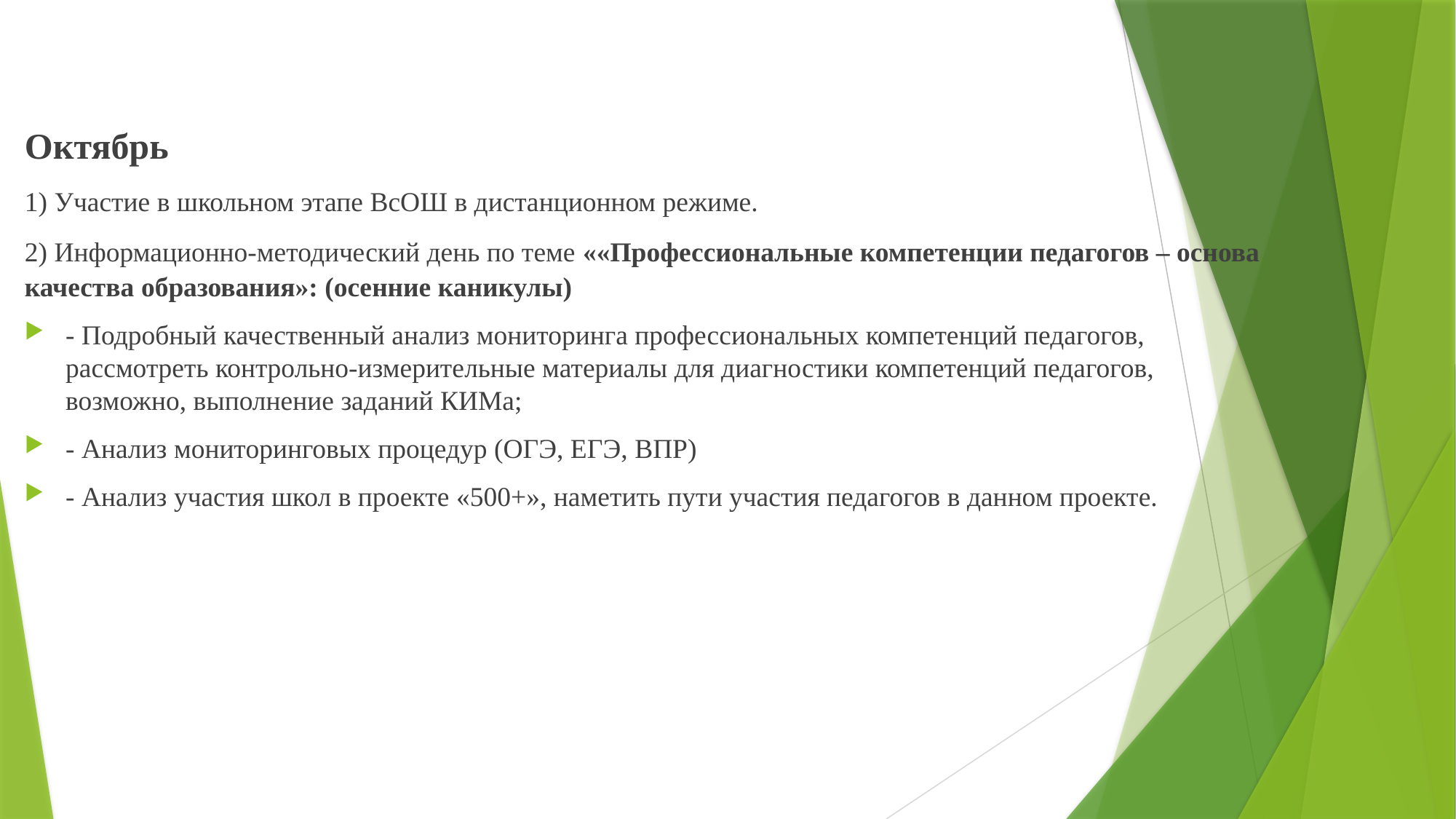

Октябрь
1) Участие в школьном этапе ВсОШ в дистанционном режиме.
2) Информационно-методический день по теме ««Профессиональные компетенции педагогов – основа качества образования»: (осенние каникулы)
- Подробный качественный анализ мониторинга профессиональных компетенций педагогов, рассмотреть контрольно-измерительные материалы для диагностики компетенций педагогов, возможно, выполнение заданий КИМа;
- Анализ мониторинговых процедур (ОГЭ, ЕГЭ, ВПР)
- Анализ участия школ в проекте «500+», наметить пути участия педагогов в данном проекте.